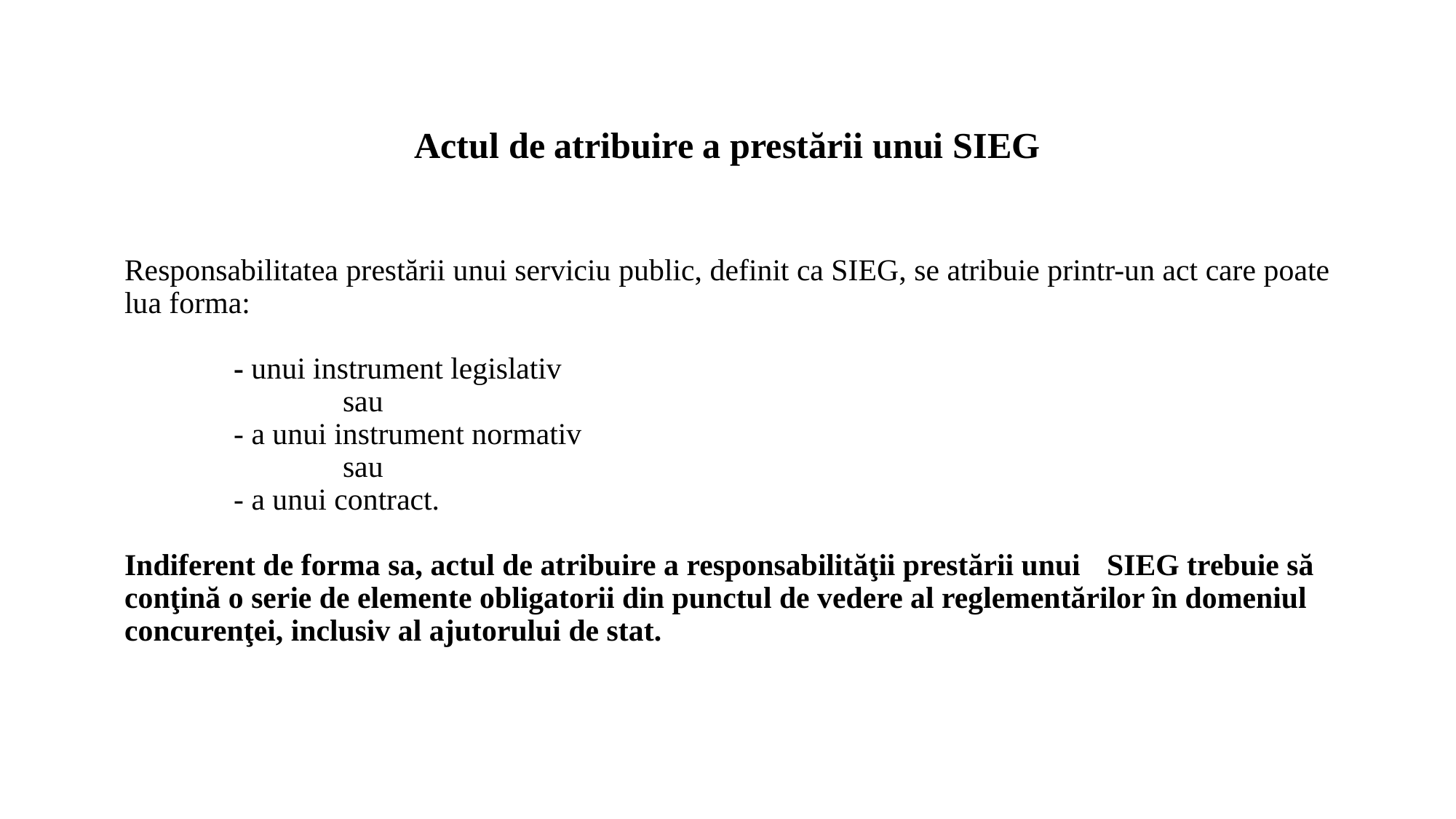

Actul de atribuire a prestării unui SIEG

# Responsabilitatea prestării unui serviciu public, definit ca SIEG, se atribuie printr-un act care poate lua forma: - unui instrument legislativ sau - a unui instrument normativ sau - a unui contract. Indiferent de forma sa, actul de atribuire a responsabilităţii prestării unui 	SIEG trebuie să conţină o serie de elemente obligatorii din punctul de vedere al reglementărilor în domeniul concurenţei, inclusiv al ajutorului de stat.